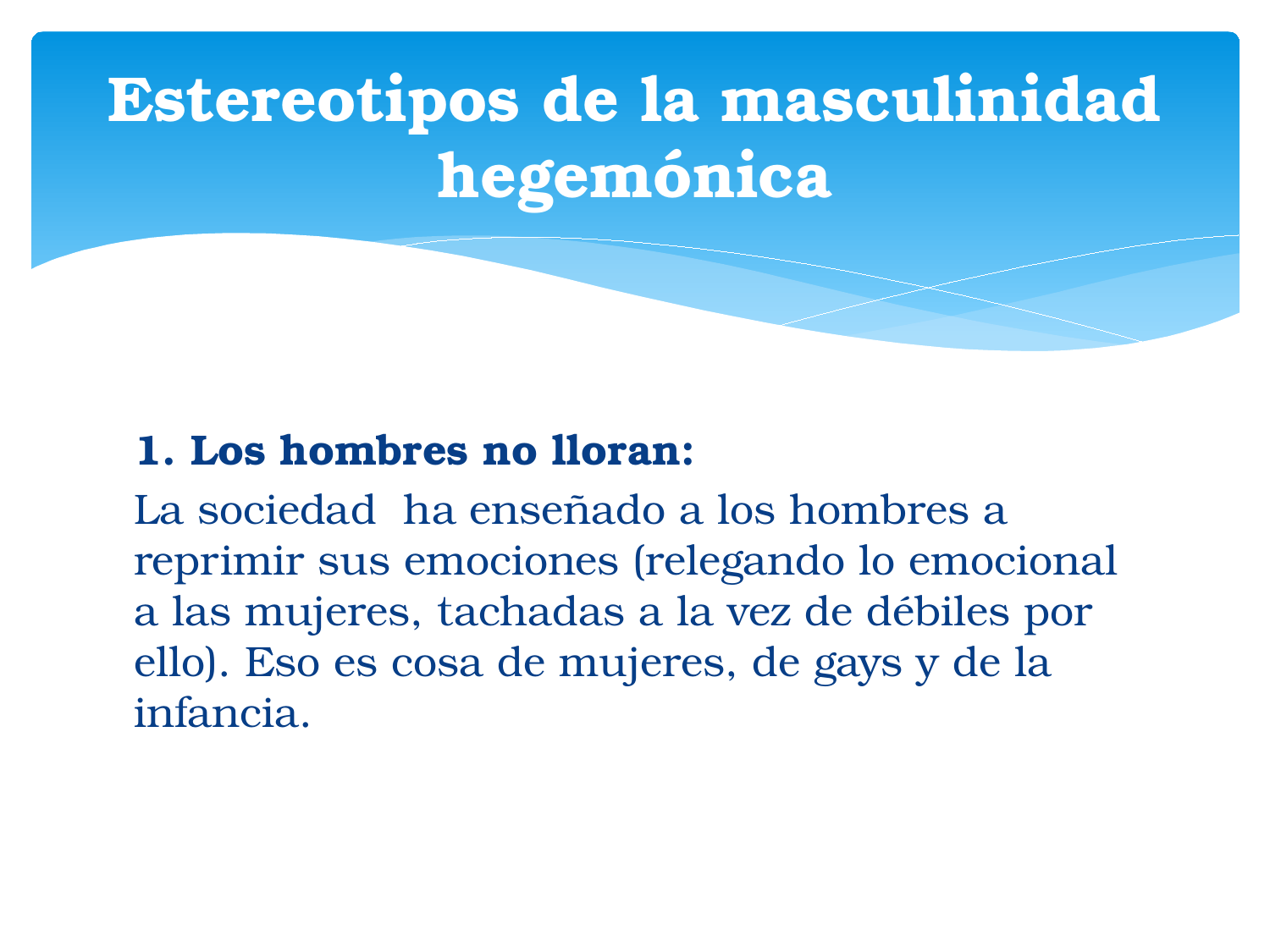

# Estereotipos de la masculinidad hegemónica
1. Los hombres no lloran:
La sociedad  ha enseñado a los hombres a reprimir sus emociones (relegando lo emocional a las mujeres, tachadas a la vez de débiles por ello). Eso es cosa de mujeres, de gays y de la infancia.